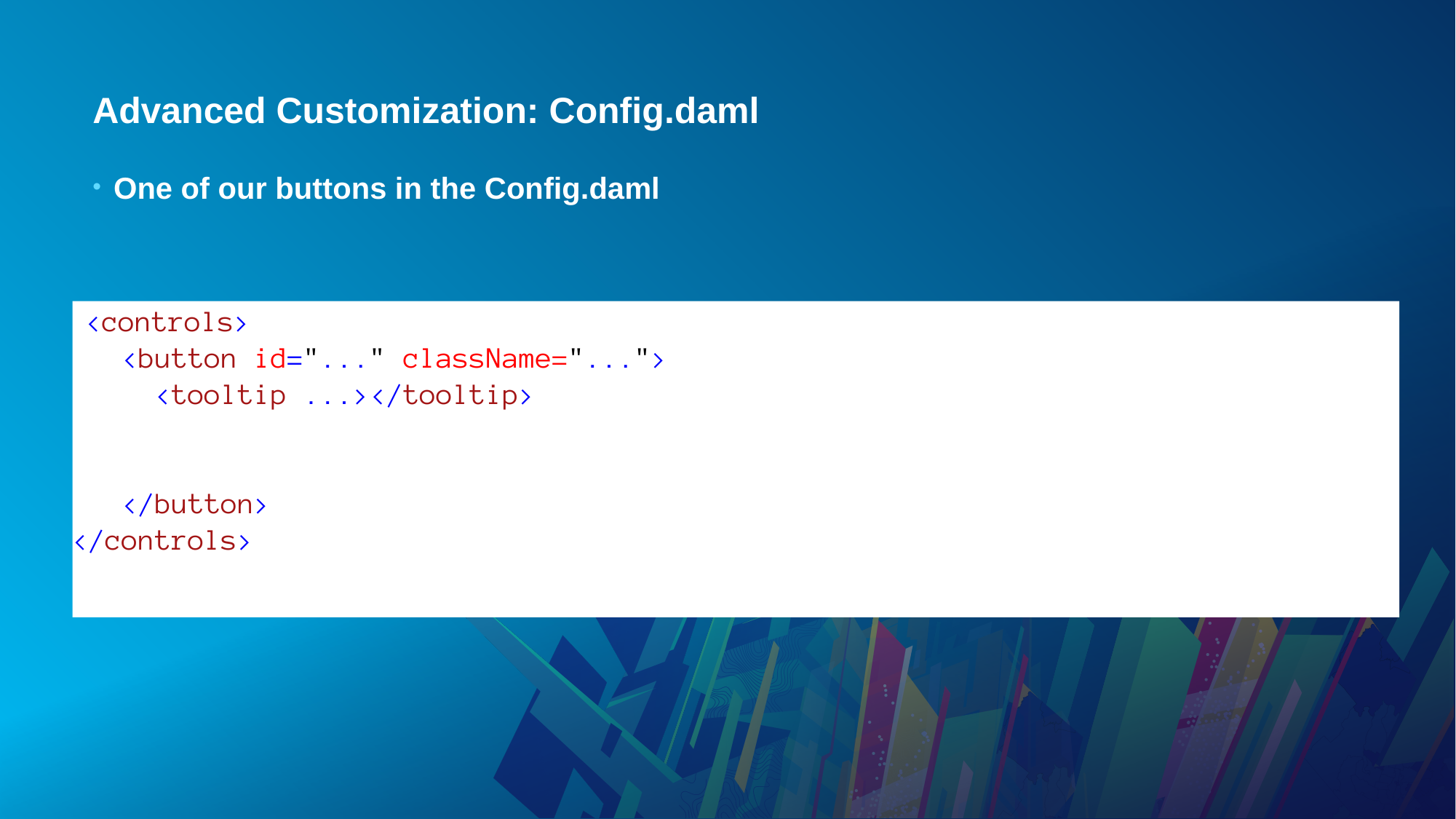

# Advanced Customization: Config.daml
One of our buttons in the Config.daml
 <controls>
   <button id="..." className="...">
     <tooltip ...></tooltip>

   </button>
</controls>